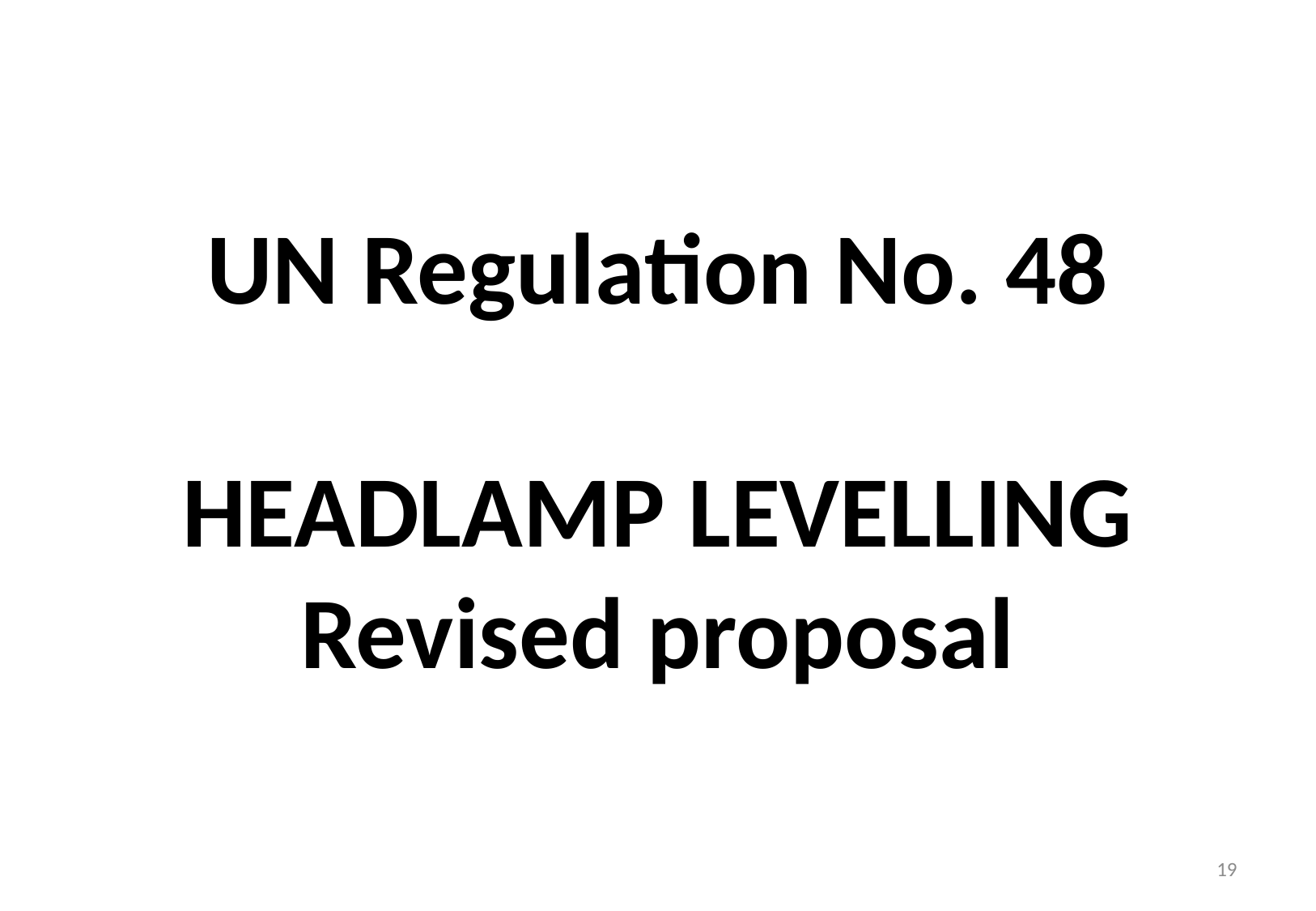

UN Regulation No. 48

HEADLAMP LEVELLING
Revised proposal
19